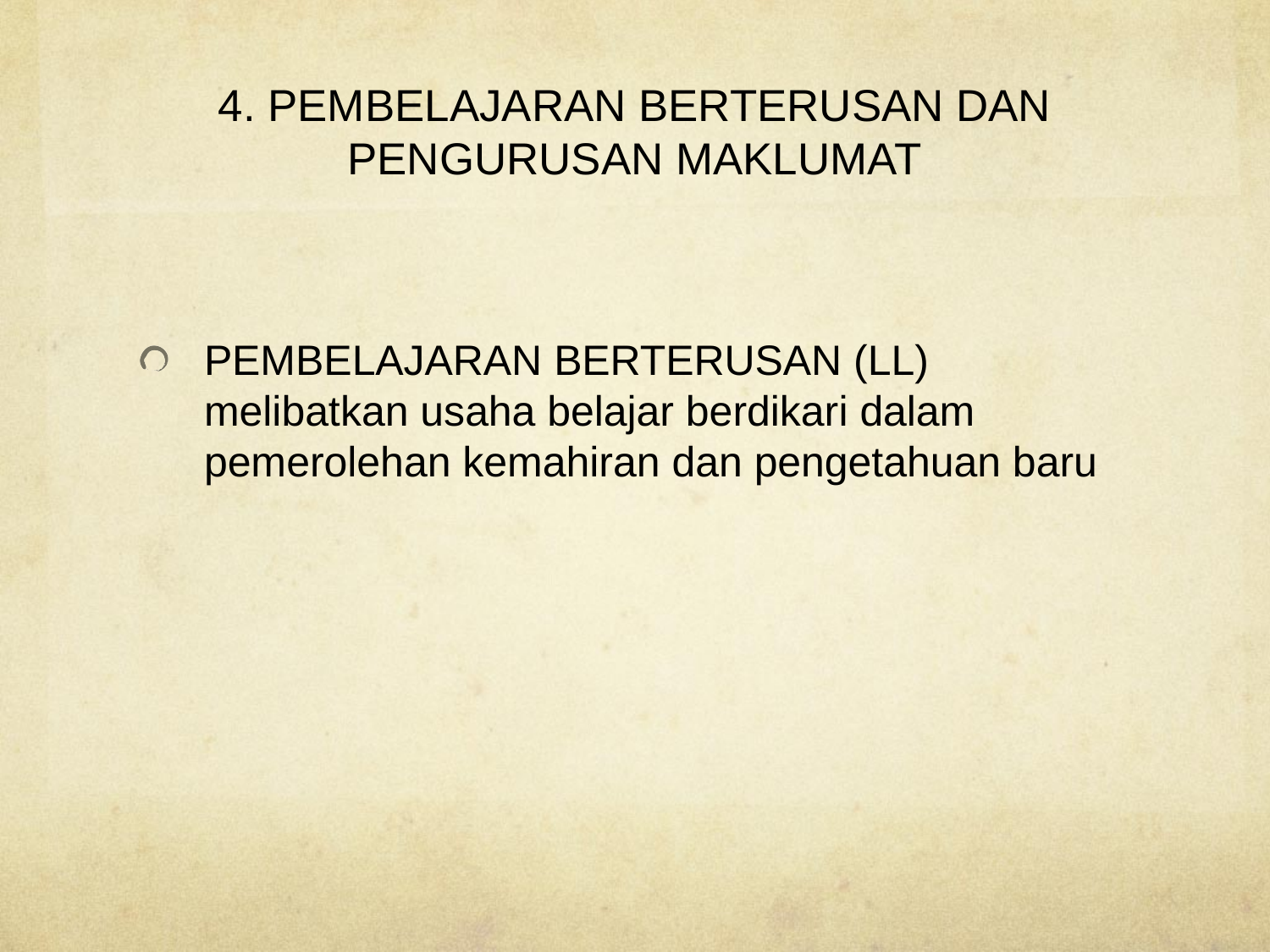

# 4. PEMBELAJARAN BERTERUSAN DAN PENGURUSAN MAKLUMAT

PEMBELAJARAN BERTERUSAN (LL) melibatkan usaha belajar berdikari dalam pemerolehan kemahiran dan pengetahuan baru